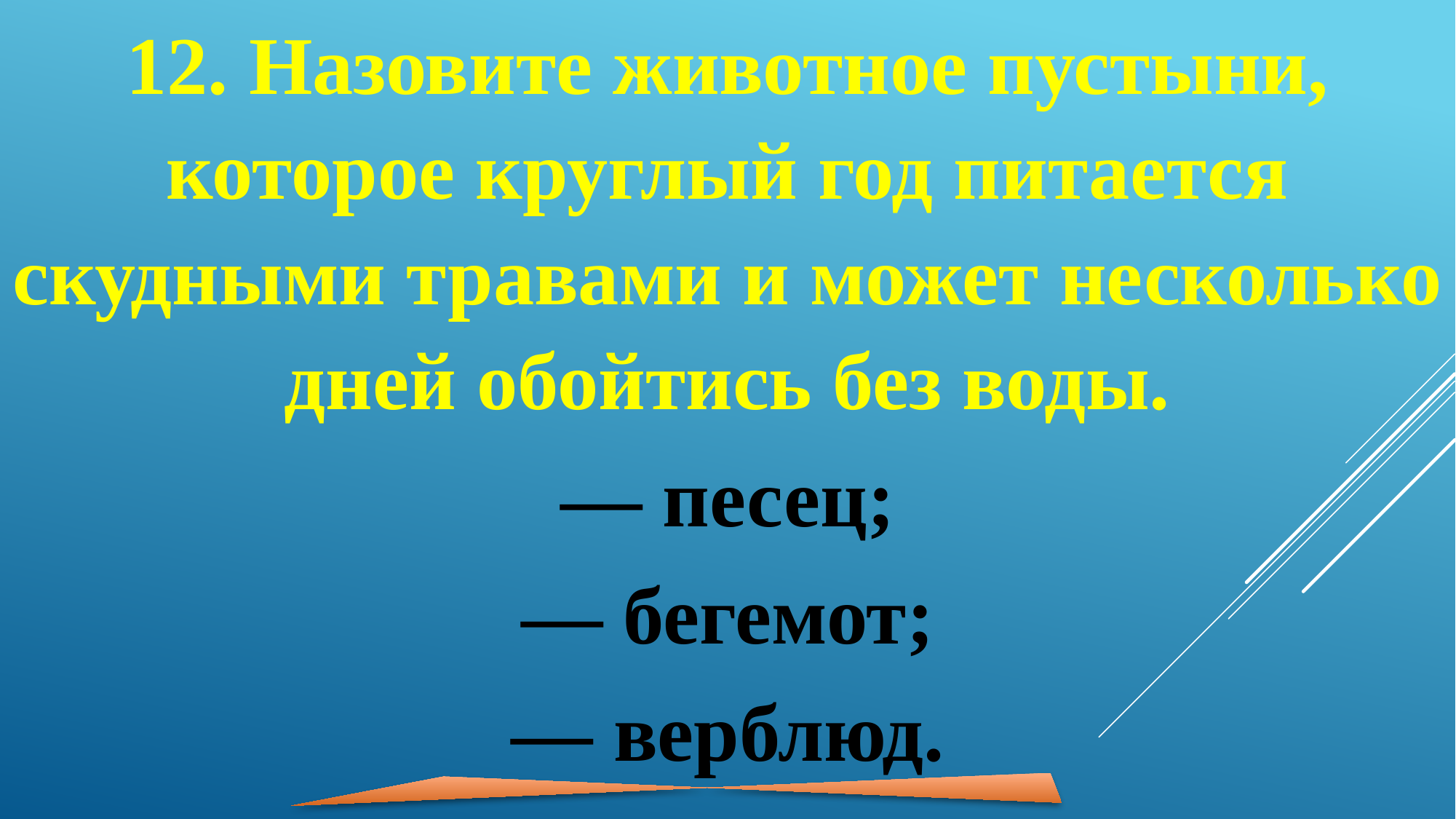

12. Назовите животное пустыни, которое круглый год питается скудными травами и может несколько дней обойтись без воды.
— песец;
— бегемот;
— верблюд.